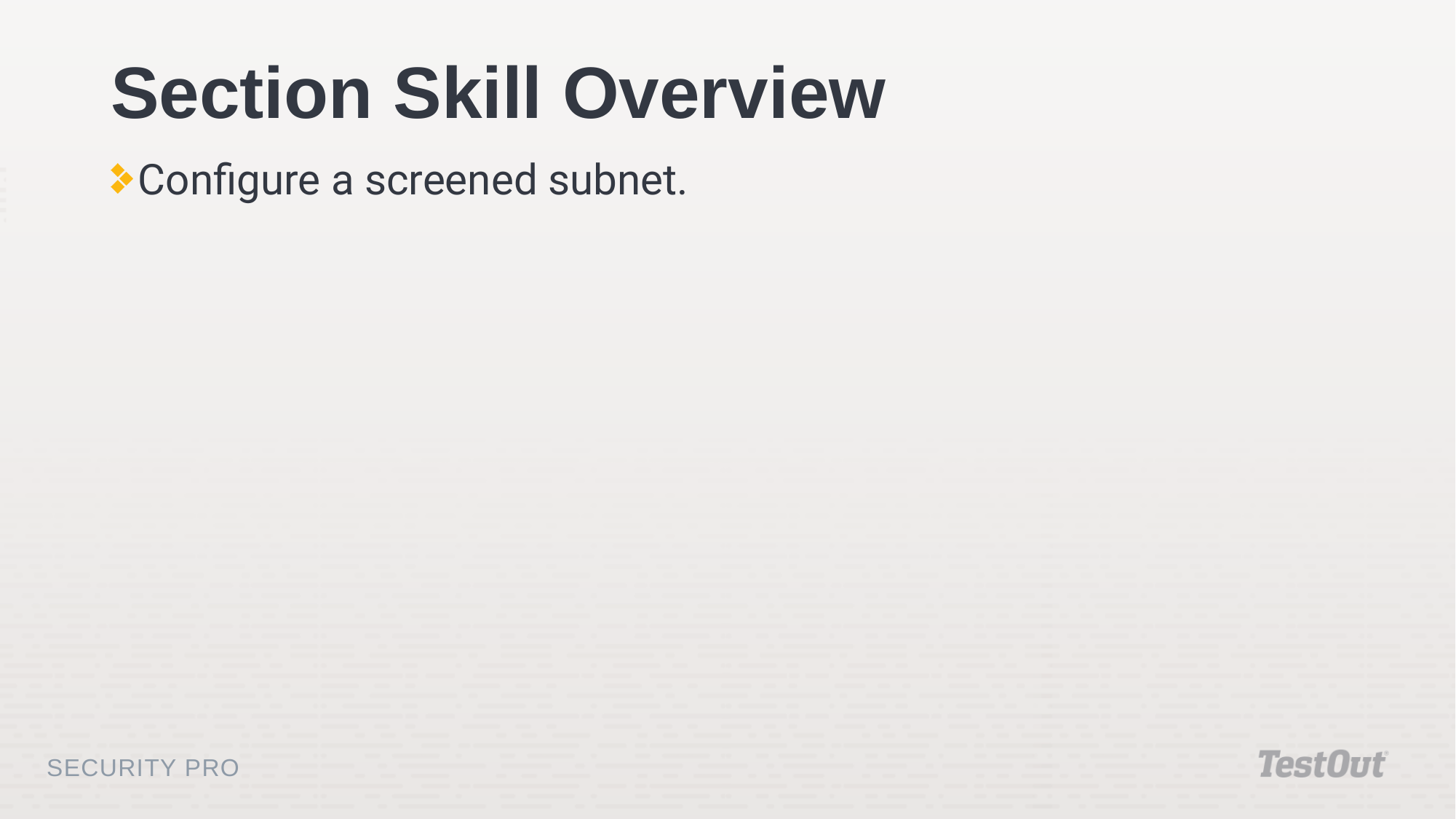

# Section Skill Overview
Configure a screened subnet.
Security Pro